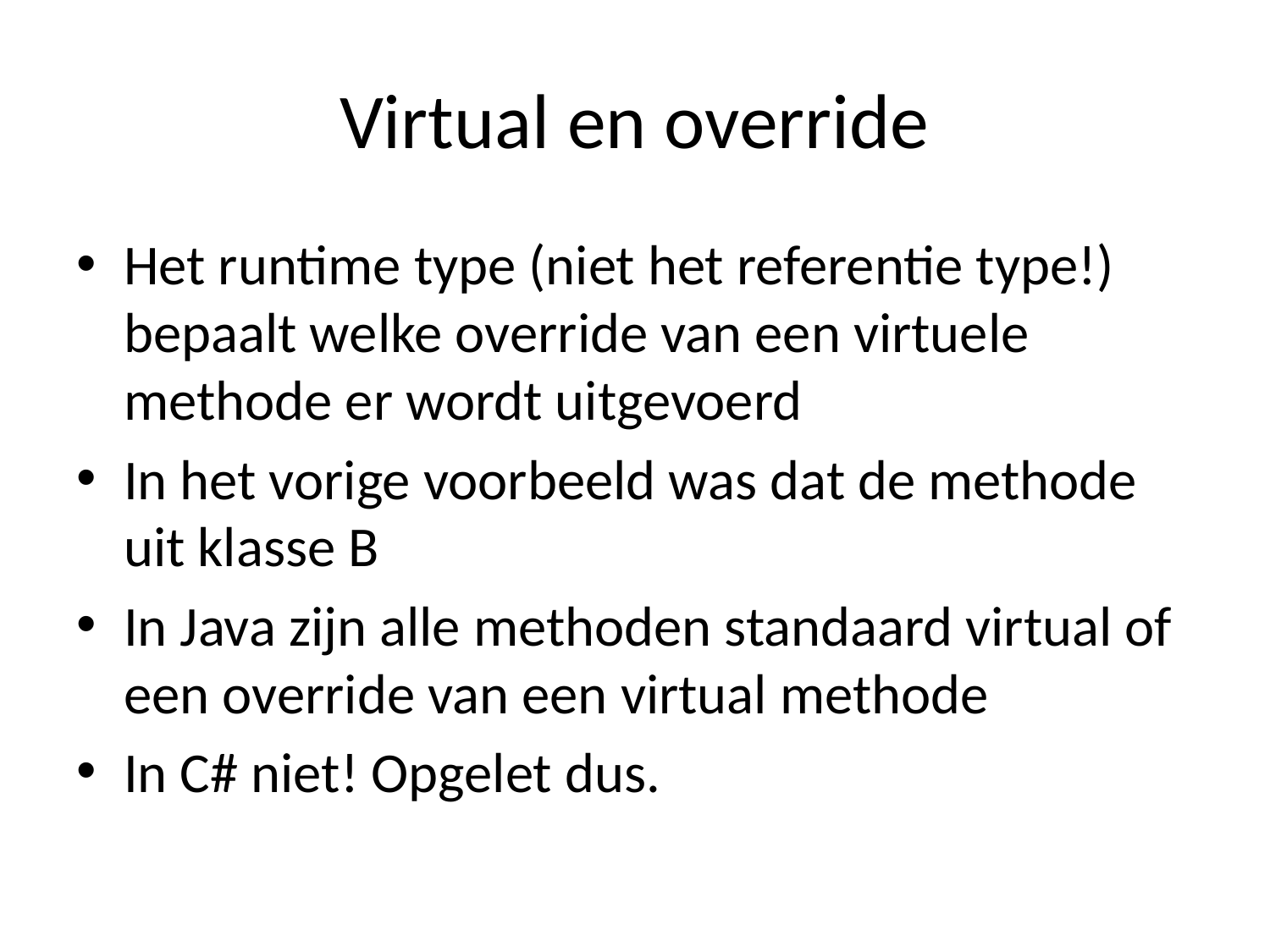

# Virtual en override
Het runtime type (niet het referentie type!) bepaalt welke override van een virtuele methode er wordt uitgevoerd
In het vorige voorbeeld was dat de methode uit klasse B
In Java zijn alle methoden standaard virtual of een override van een virtual methode
In C# niet! Opgelet dus.